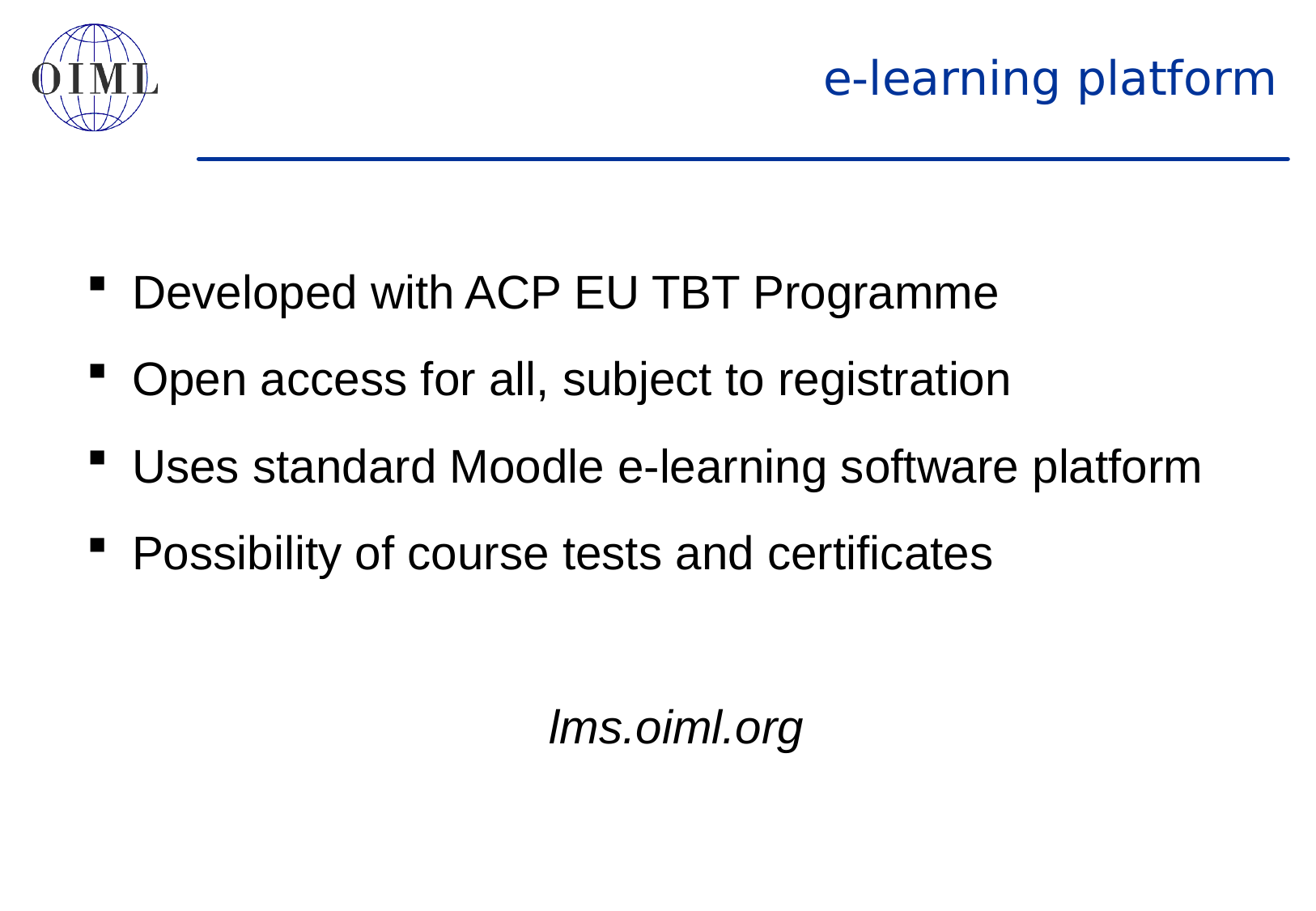

# e-learning platform

Developed with ACP EU TBT Programme
Open access for all, subject to registration
Uses standard Moodle e-learning software platform
Possibility of course tests and certificates

lms.oiml.org